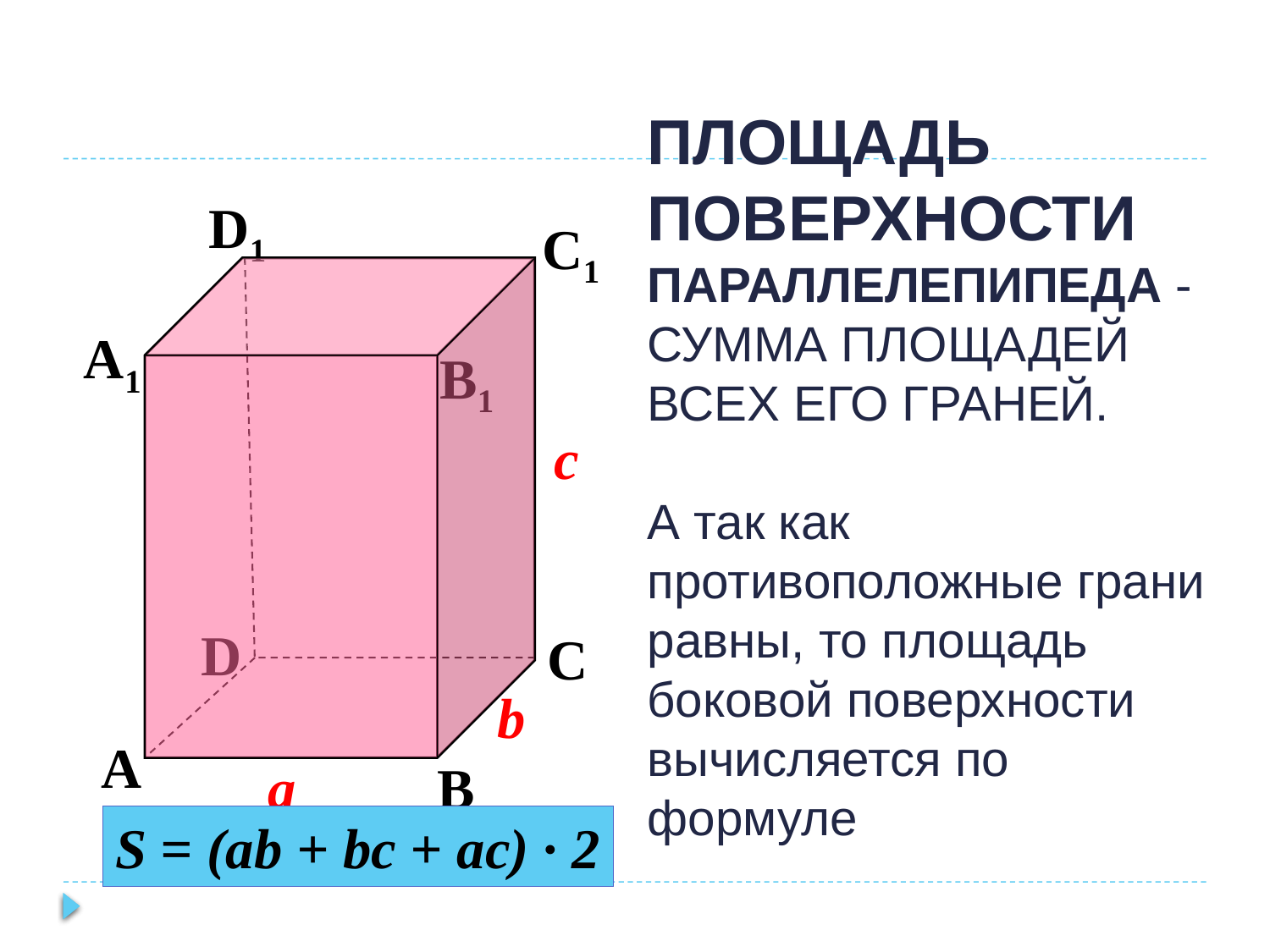

# ПЛОЩАДЬ ПОВЕРХНОСТИ ПАРАЛЛЕЛЕПИПЕДА -  СУММА ПЛОЩАДЕЙ ВСЕХ ЕГО ГРАНЕЙ. А так как противоположные грани равны, то площадь боковой поверхности вычисляется по формуле
D1
С1

А1
B1
c
D
С
b
А
а
В
S = (ab + bc + ac) ∙ 2